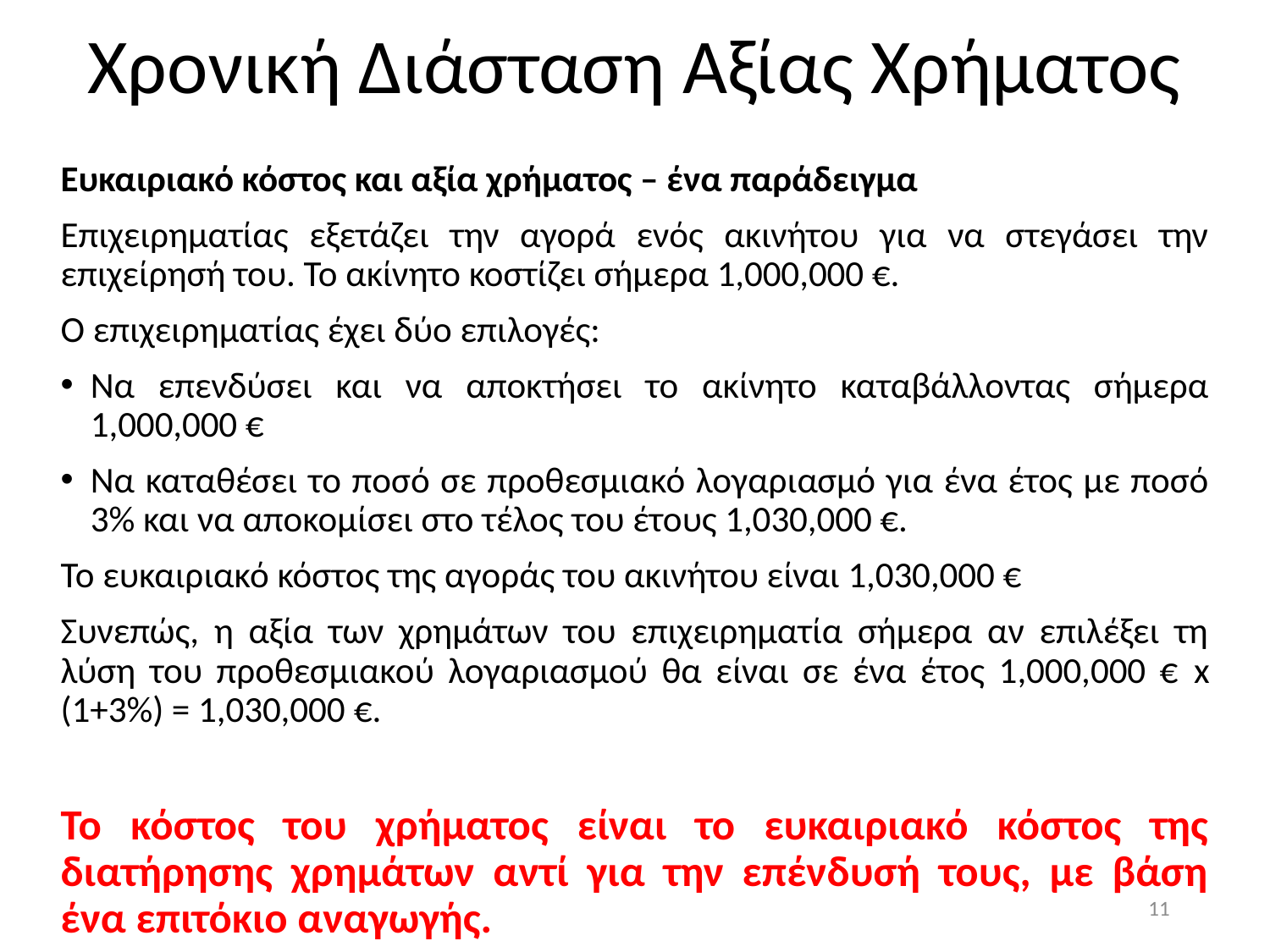

# Χρονική Διάσταση Αξίας Χρήματος
Ευκαιριακό κόστος και αξία χρήματος – ένα παράδειγμα
Επιχειρηματίας εξετάζει την αγορά ενός ακινήτου για να στεγάσει την επιχείρησή του. Το ακίνητο κοστίζει σήμερα 1,000,000 €.
Ο επιχειρηματίας έχει δύο επιλογές:
Να επενδύσει και να αποκτήσει το ακίνητο καταβάλλοντας σήμερα 1,000,000 €
Να καταθέσει το ποσό σε προθεσμιακό λογαριασμό για ένα έτος με ποσό 3% και να αποκομίσει στο τέλος του έτους 1,030,000 €.
Το ευκαιριακό κόστος της αγοράς του ακινήτου είναι 1,030,000 €
Συνεπώς, η αξία των χρημάτων του επιχειρηματία σήμερα αν επιλέξει τη λύση του προθεσμιακού λογαριασμού θα είναι σε ένα έτος 1,000,000 € x (1+3%) = 1,030,000 €.

Το κόστος του χρήματος είναι το ευκαιριακό κόστος της διατήρησης χρημάτων αντί για την επένδυσή τους, με βάση ένα επιτόκιο αναγωγής.
11